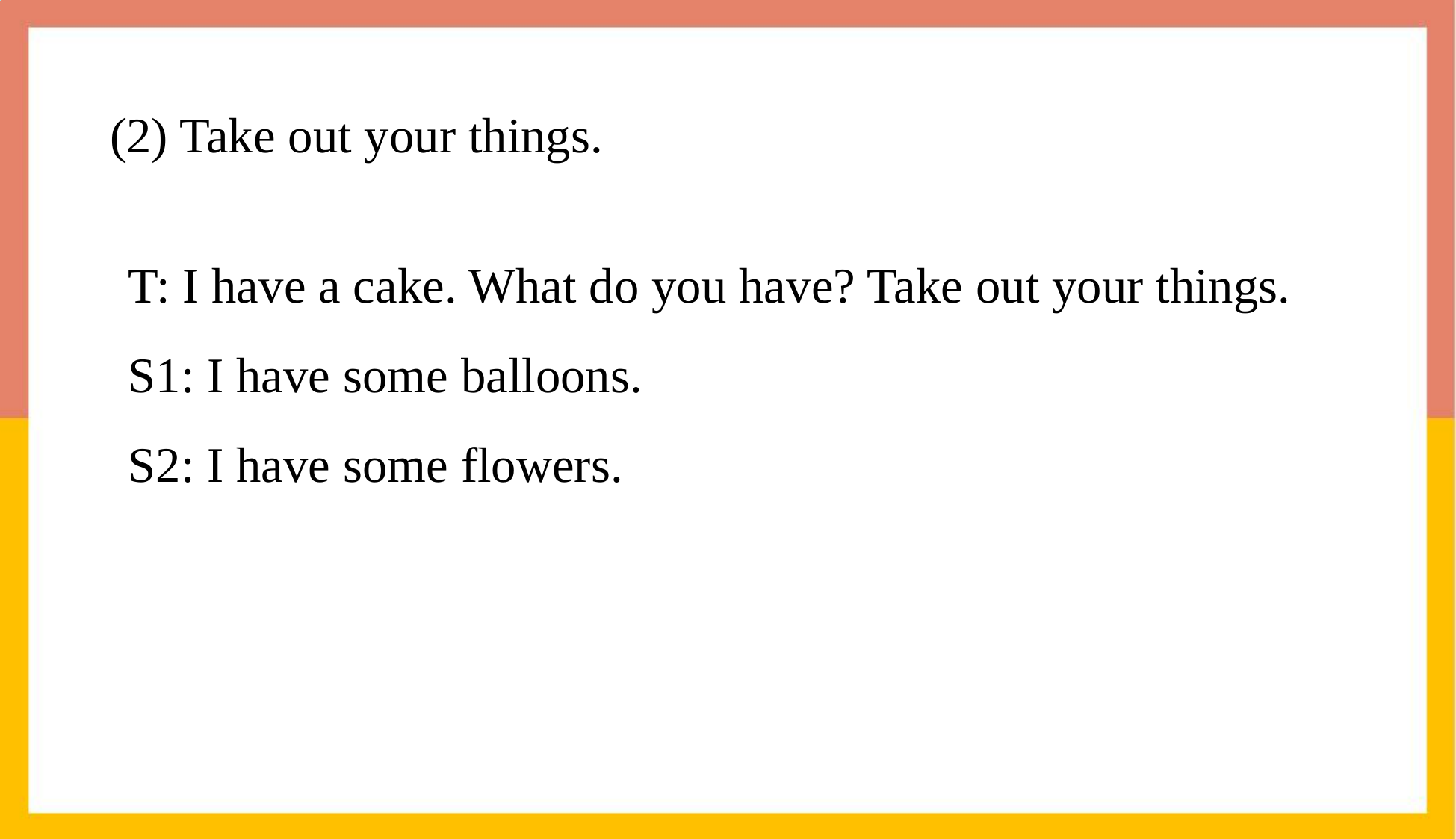

(2) Take out your things.
T: I have a cake. What do you have? Take out your things.
S1: I have some balloons.
S2: I have some flowers.